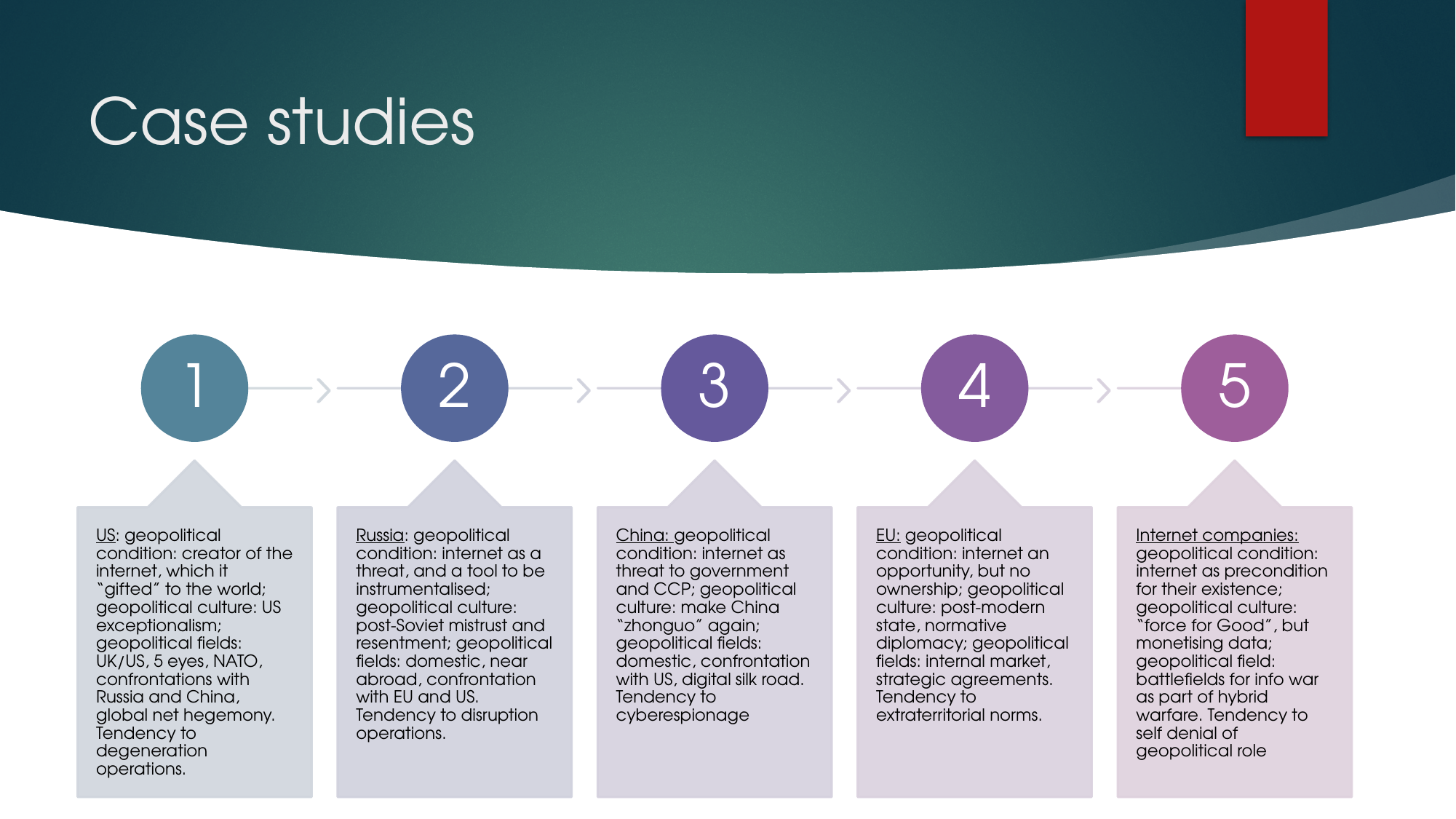

# Case studies

1
US: geopolitical condition: creator of the internet, which it “gifted” to the world; geopolitical culture: US exceptionalism; geopolitical fields: UK/US, 5 eyes, NATO, confrontations with Russia and China, global net hegemony. Tendency to degeneration operations.
2
Russia: geopolitical condition: internet as a threat, and a tool to be instrumentalised; geopolitical culture: post-Soviet mistrust and resentment; geopolitical fields: domestic, near abroad, confrontation with EU and US. Tendency to disruption operations.
3
China: geopolitical condition: internet as threat to government and CCP; geopolitical culture: make China “zhonguo” again; geopolitical fields: domestic, confrontation with US, digital silk road. Tendency to cyberespionage
4
EU: geopolitical condition: internet an opportunity, but no ownership; geopolitical culture: post-modern state, normative diplomacy; geopolitical fields: internal market, strategic agreements. Tendency to extraterritorial norms.
5
Internet companies: geopolitical condition: internet as precondition for their existence; geopolitical culture: “force for Good”, but monetising data; geopolitical field: battlefields for info war as part of hybrid warfare. Tendency to self denial of geopolitical role